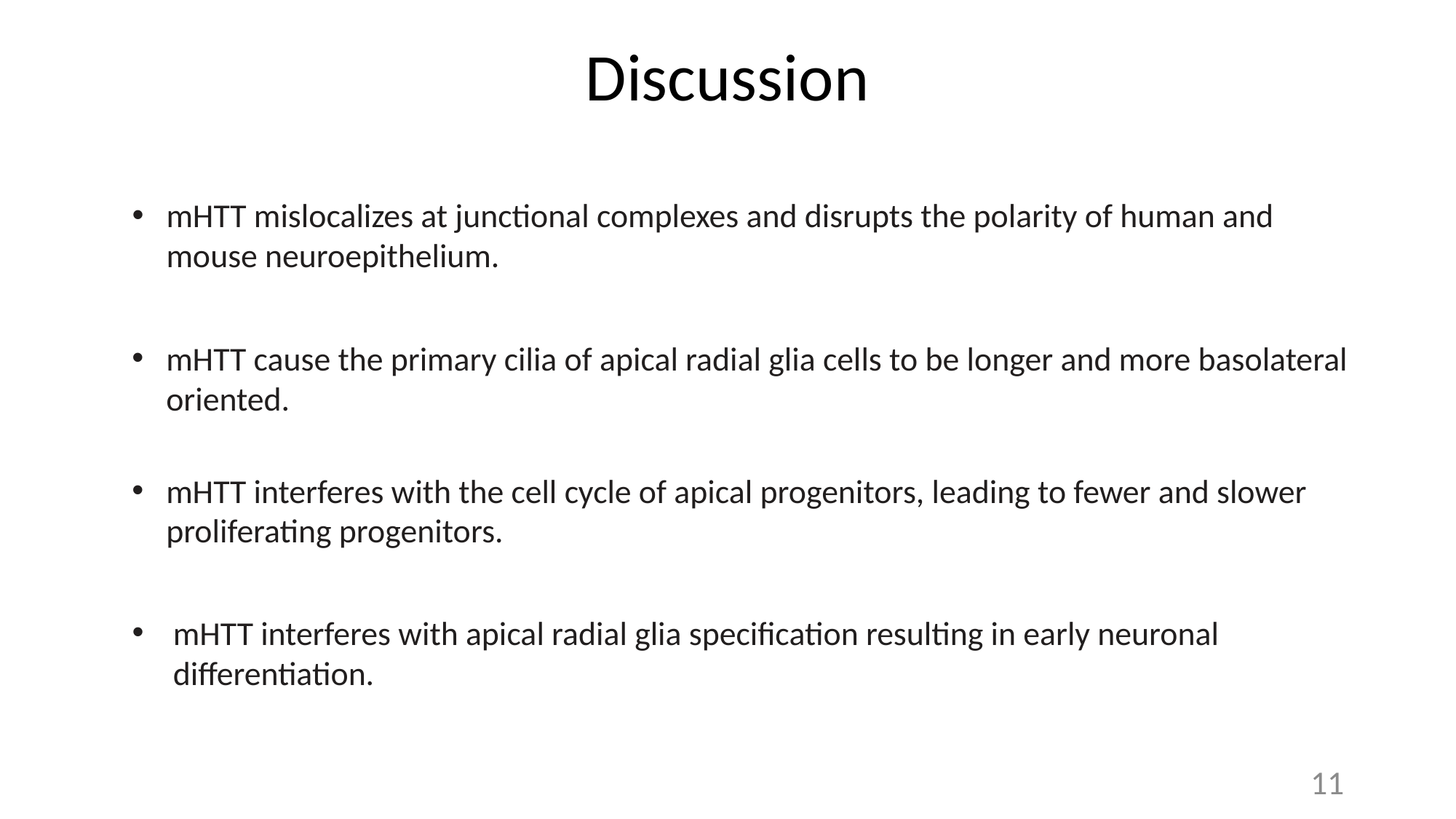

# Discussion
mHTT mislocalizes at junctional complexes and disrupts the polarity of human and mouse neuroepithelium.

mHTT cause the primary cilia of apical radial glia cells to be longer and more basolateral oriented.

mHTT interferes with the cell cycle of apical progenitors, leading to fewer and slower proliferating progenitors.
mHTT interferes with apical radial glia specification resulting in early neuronal differentiation.
11